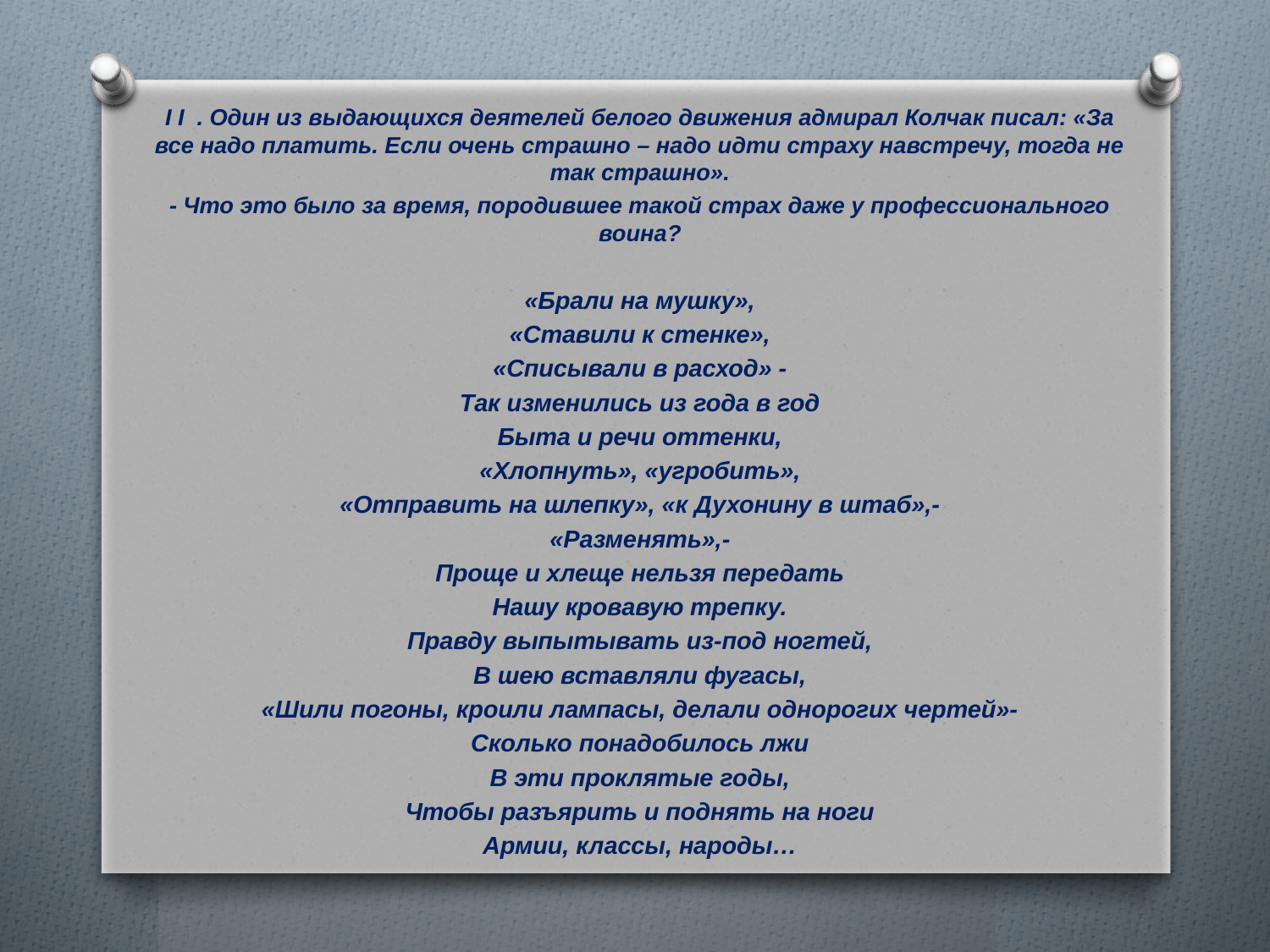

I I  . Один из выдающихся деятелей белого движения адмирал Колчак писал: «За все надо платить. Если очень страшно – надо идти страху навстречу, тогда не так страшно».
- Что это было за время, породившее такой страх даже у профессионального воина?

«Брали на мушку»,
«Ставили к стенке»,
«Списывали в расход» -
Так изменились из года в год
Быта и речи оттенки,
«Хлопнуть», «угробить»,
«Отправить на шлепку», «к Духонину в штаб»,-
«Разменять»,-
Проще и хлеще нельзя передать
Нашу кровавую трепку.
Правду выпытывать из-под ногтей,
В шею вставляли фугасы,
«Шили погоны, кроили лампасы, делали однорогих чертей»-
Сколько понадобилось лжи
В эти проклятые годы,
Чтобы разъярить и поднять на ноги
Армии, классы, народы…